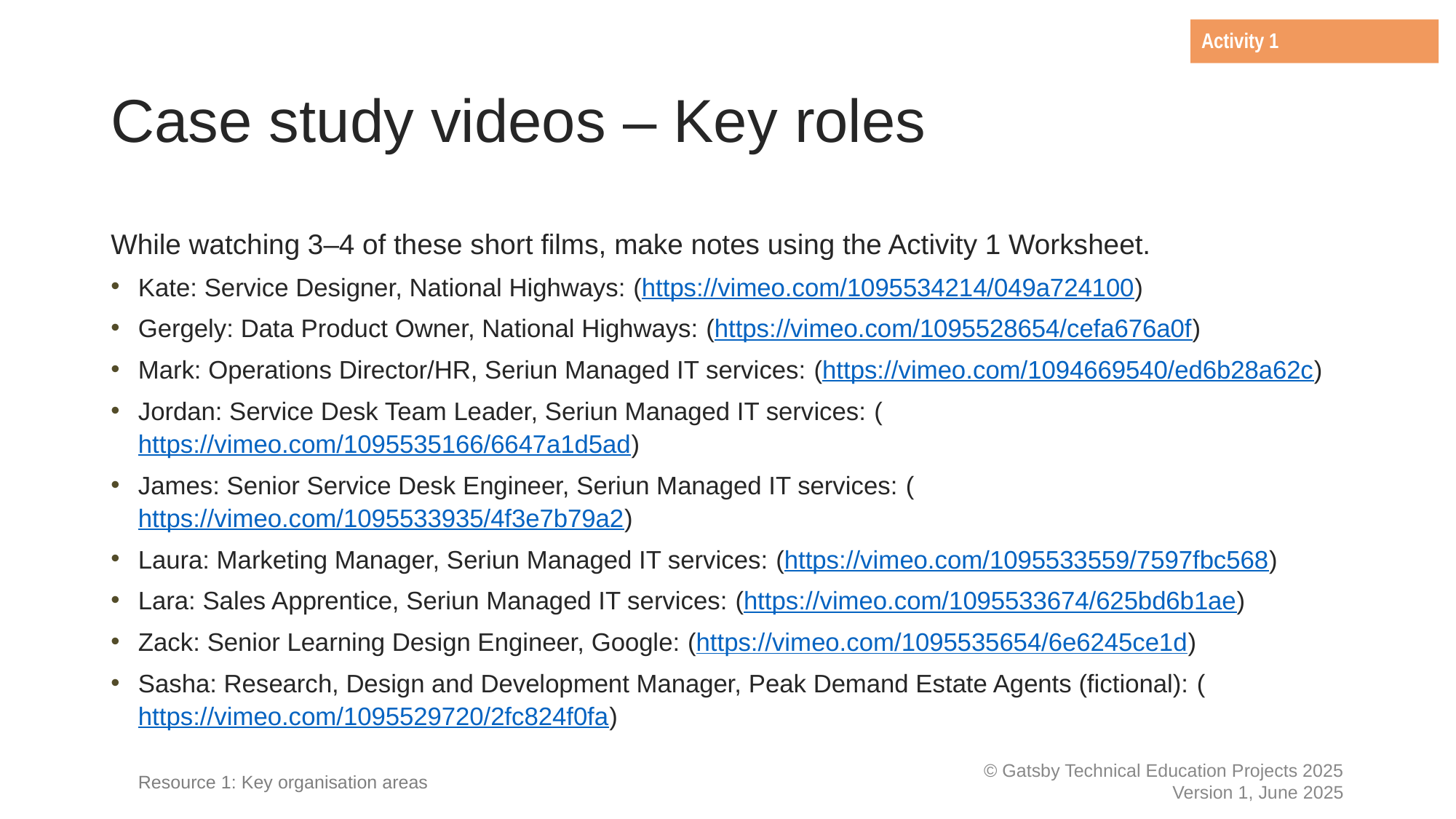

Activity 1
# Case study videos – Key roles
While watching 3–4 of these short films, make notes using the Activity 1 Worksheet.
Kate: Service Designer, National Highways: (https://vimeo.com/1095534214/049a724100)
Gergely: Data Product Owner, National Highways: (https://vimeo.com/1095528654/cefa676a0f)
Mark: Operations Director/HR, Seriun Managed IT services: (https://vimeo.com/1094669540/ed6b28a62c)
Jordan: Service Desk Team Leader, Seriun Managed IT services: (https://vimeo.com/1095535166/6647a1d5ad)
James: Senior Service Desk Engineer, Seriun Managed IT services: (https://vimeo.com/1095533935/4f3e7b79a2)
Laura: Marketing Manager, Seriun Managed IT services: (https://vimeo.com/1095533559/7597fbc568)
Lara: Sales Apprentice, Seriun Managed IT services: (https://vimeo.com/1095533674/625bd6b1ae)
Zack: Senior Learning Design Engineer, Google: (https://vimeo.com/1095535654/6e6245ce1d)
Sasha: Research, Design and Development Manager, Peak Demand Estate Agents (fictional): (https://vimeo.com/1095529720/2fc824f0fa)
Resource 1: Key organisation areas